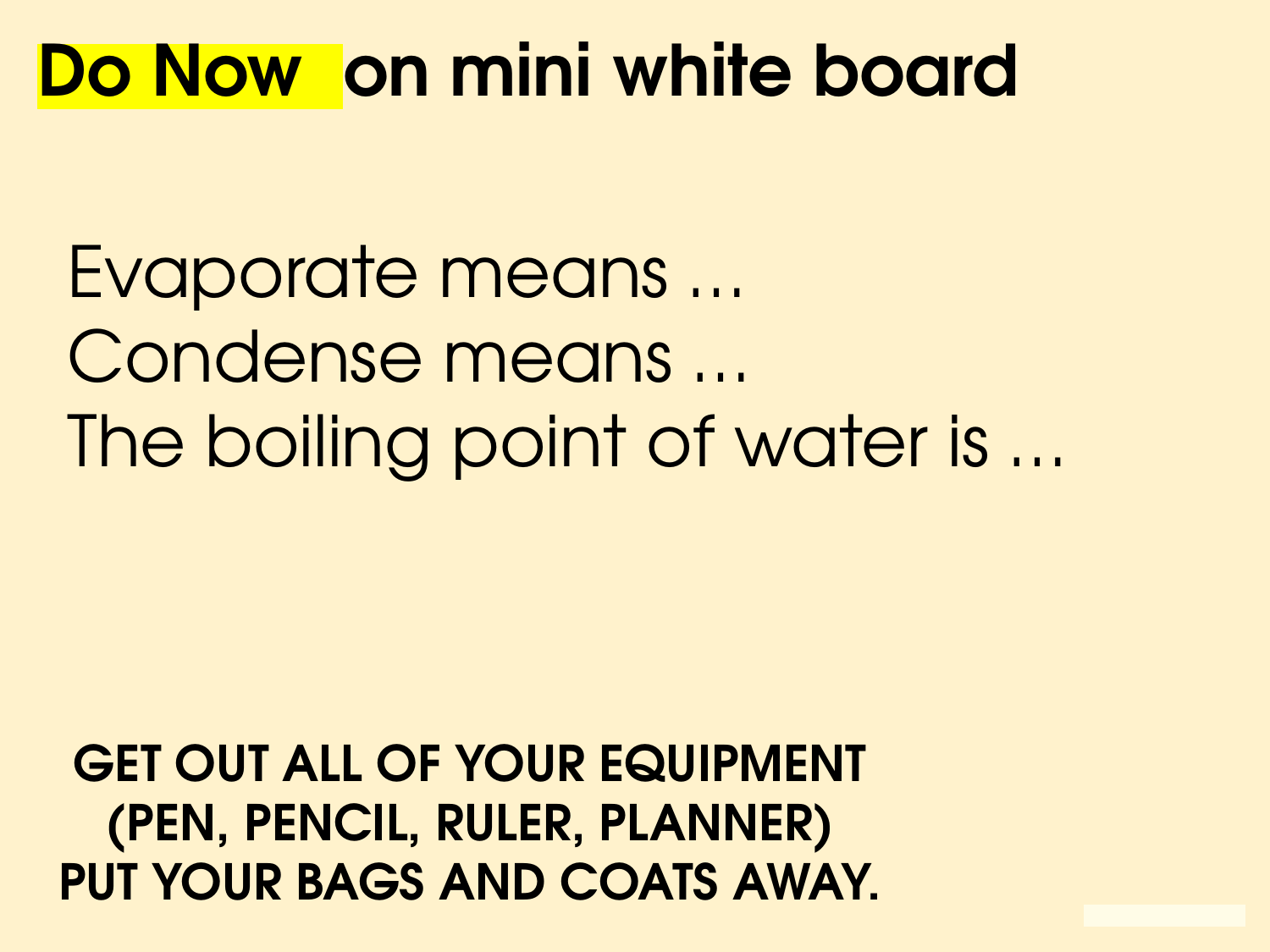

# Do Now  on mini white board

Evaporate means …
Condense means …
The boiling point of water is …
GET OUT ALL OF YOUR EQUIPMENT
(PEN, PENCIL, RULER, PLANNER)
PUT YOUR BAGS AND COATS AWAY.